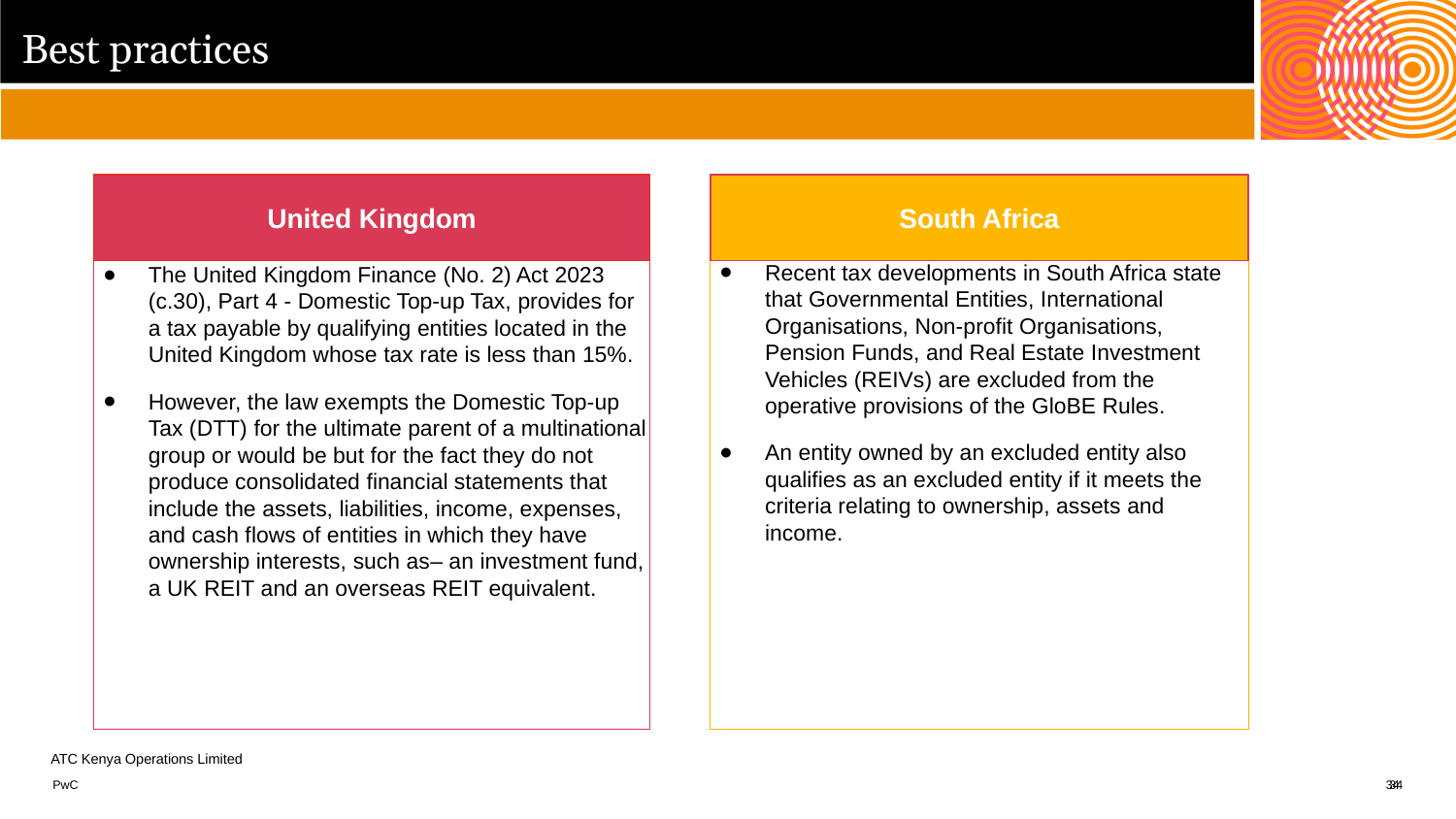

Best practices
United Kingdom
South Africa
Recent tax developments in South Africa state that Governmental Entities, International Organisations, Non-profit Organisations, Pension Funds, and Real Estate Investment Vehicles (REIVs) are excluded from the operative provisions of the GloBE Rules.
An entity owned by an excluded entity also qualifies as an excluded entity if it meets the criteria relating to ownership, assets and income.
The United Kingdom Finance (No. 2) Act 2023 (c.30), Part 4 - Domestic Top-up Tax, provides for a tax payable by qualifying entities located in the United Kingdom whose tax rate is less than 15%.
However, the law exempts the Domestic Top-up Tax (DTT) for the ultimate parent of a multinational group or would be but for the fact they do not produce consolidated financial statements that include the assets, liabilities, income, expenses, and cash flows of entities in which they have ownership interests, such as– an investment fund, a UK REIT and an overseas REIT equivalent.

34